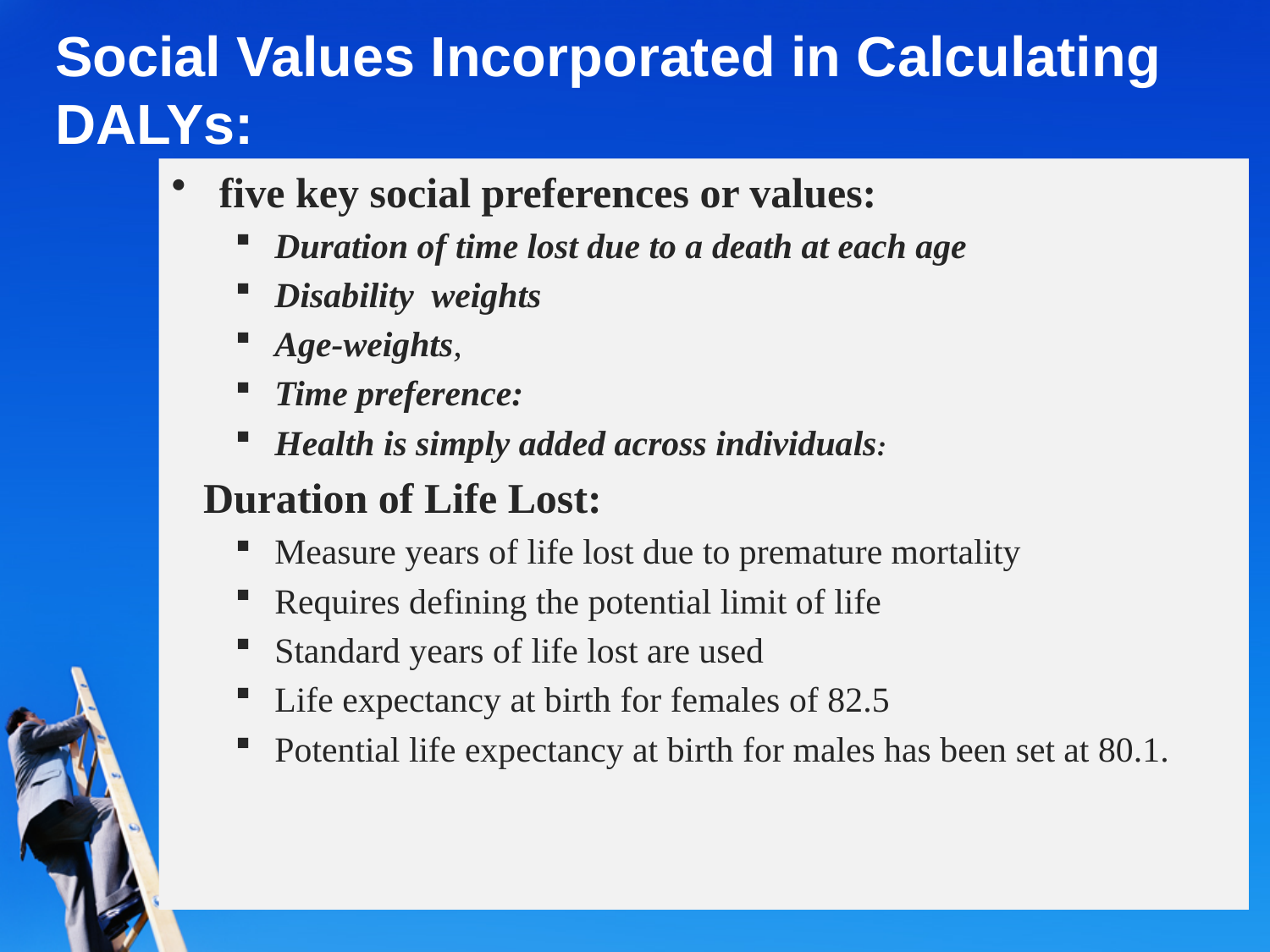

# Social Values Incorporated in Calculating DALYs:
five key social preferences or values:
Duration of time lost due to a death at each age
Disability  weights
Age-weights,
Time preference:
Health is simply added across individuals:
   Duration of Life Lost:
Measure years of life lost due to premature mortality
Requires defining the potential limit of life
Standard years of life lost are used
Life expectancy at birth for females of 82.5
Potential life expectancy at birth for males has been set at 80.1.